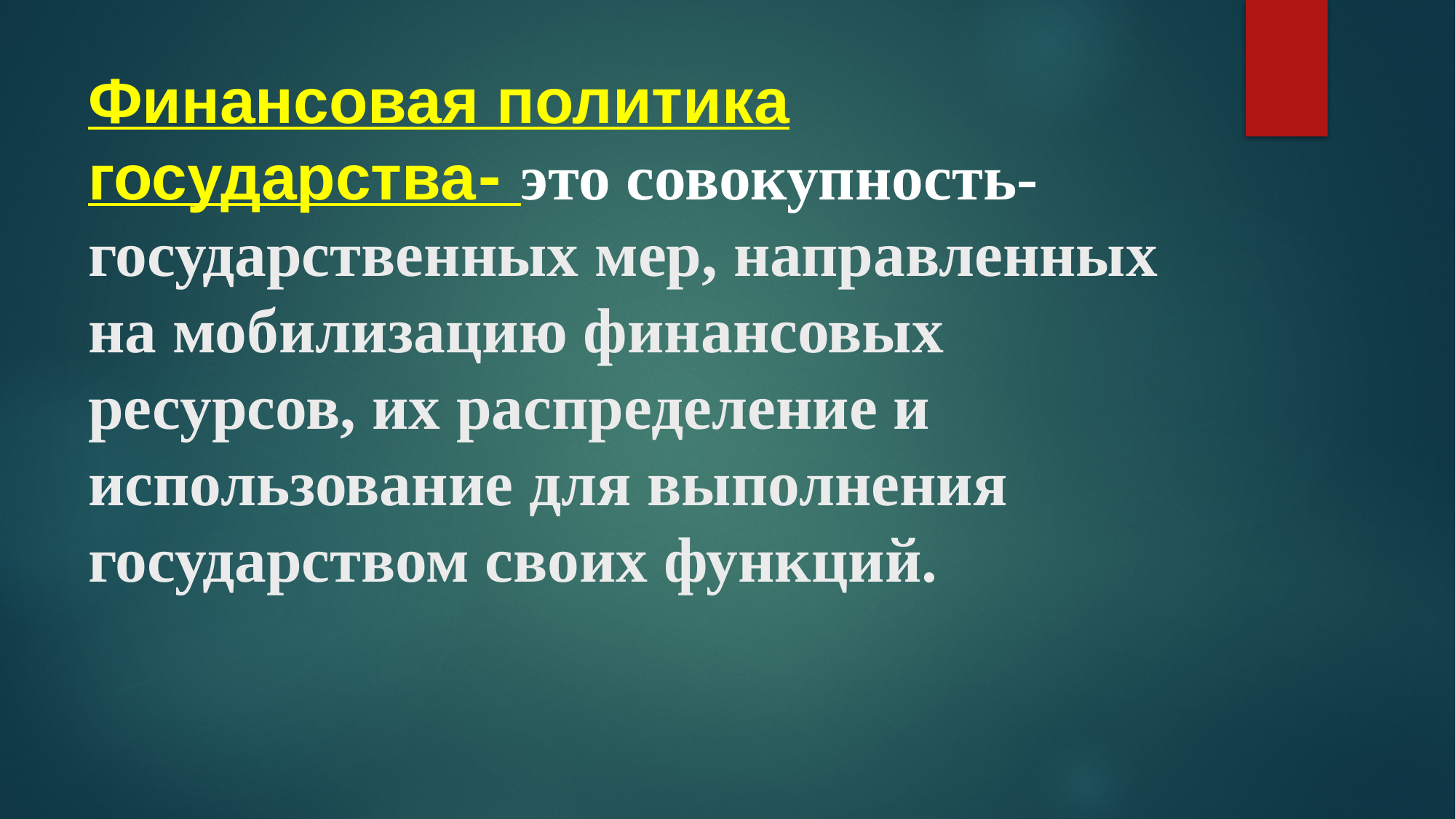

# Финансовая политика государства- это совокупность- государственных мер, направленных на мобилизацию финансовых ресурсов, их распределение и использование для выполнения государством своих функций.